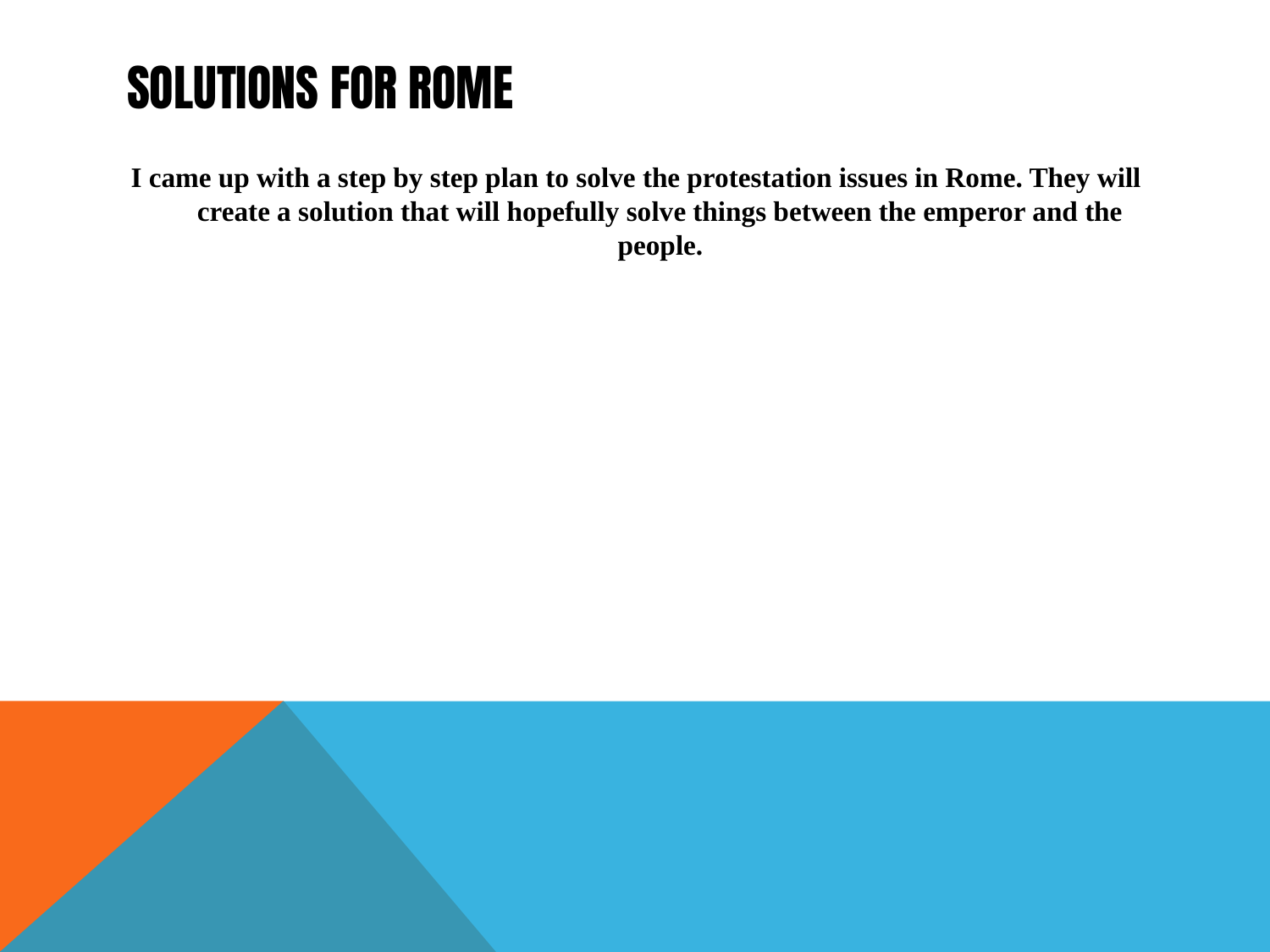

# Solutions for Rome
I came up with a step by step plan to solve the protestation issues in Rome. They will create a solution that will hopefully solve things between the emperor and the people.